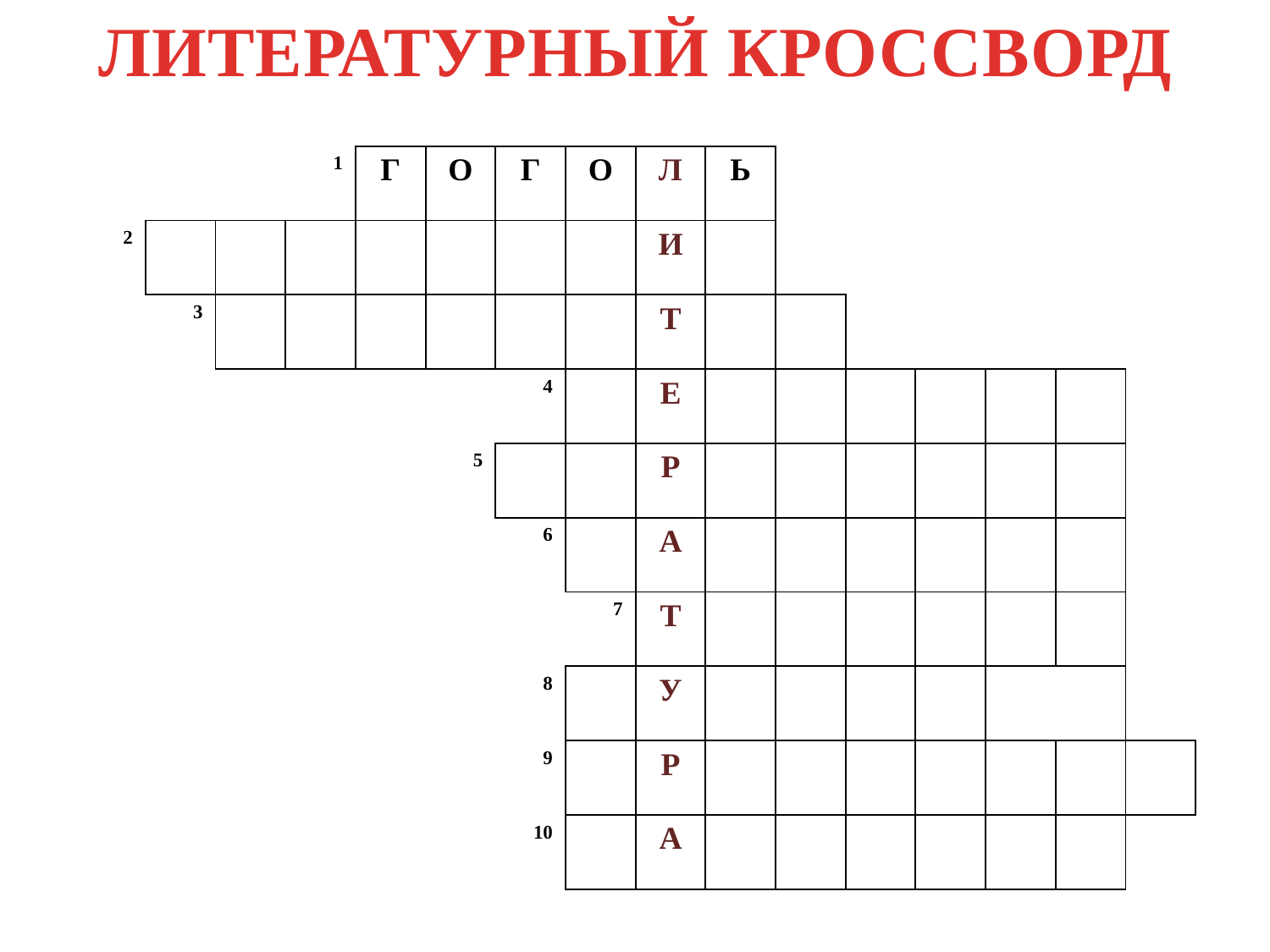

ЛИТЕРАТУРНЫЙ КРОССВОРД
| 1 |  |  |  | Г | О | Г | О | Л | Ь |  |  |  |  |  |  |
| --- | --- | --- | --- | --- | --- | --- | --- | --- | --- | --- | --- | --- | --- | --- | --- |
| 2 |  |  |  |  |  |  |  | И |  |  |  |  |  |  |  |
|  | 3 |  |  |  |  |  |  | Т |  |  |  |  |  |  |  |
|  |  | 4 |  |  |  |  |  | Е |  |  |  |  |  |  |  |
|  |  |  |  |  | 5 |  |  | Р |  |  |  |  |  |  |  |
|  |  |  |  |  |  | 6 |  | А |  |  |  |  |  |  |  |
|  |  |  |  |  |  |  | 7 | Т |  |  |  |  |  |  |  |
|  |  |  |  |  |  | 8 |  | У |  |  |  |  |  |  |  |
|  |  |  |  |  |  | 9 |  | Р |  |  |  |  |  |  |  |
|  |  |  |  |  |  | 10 |  | А |  |  |  |  |  |  |  |